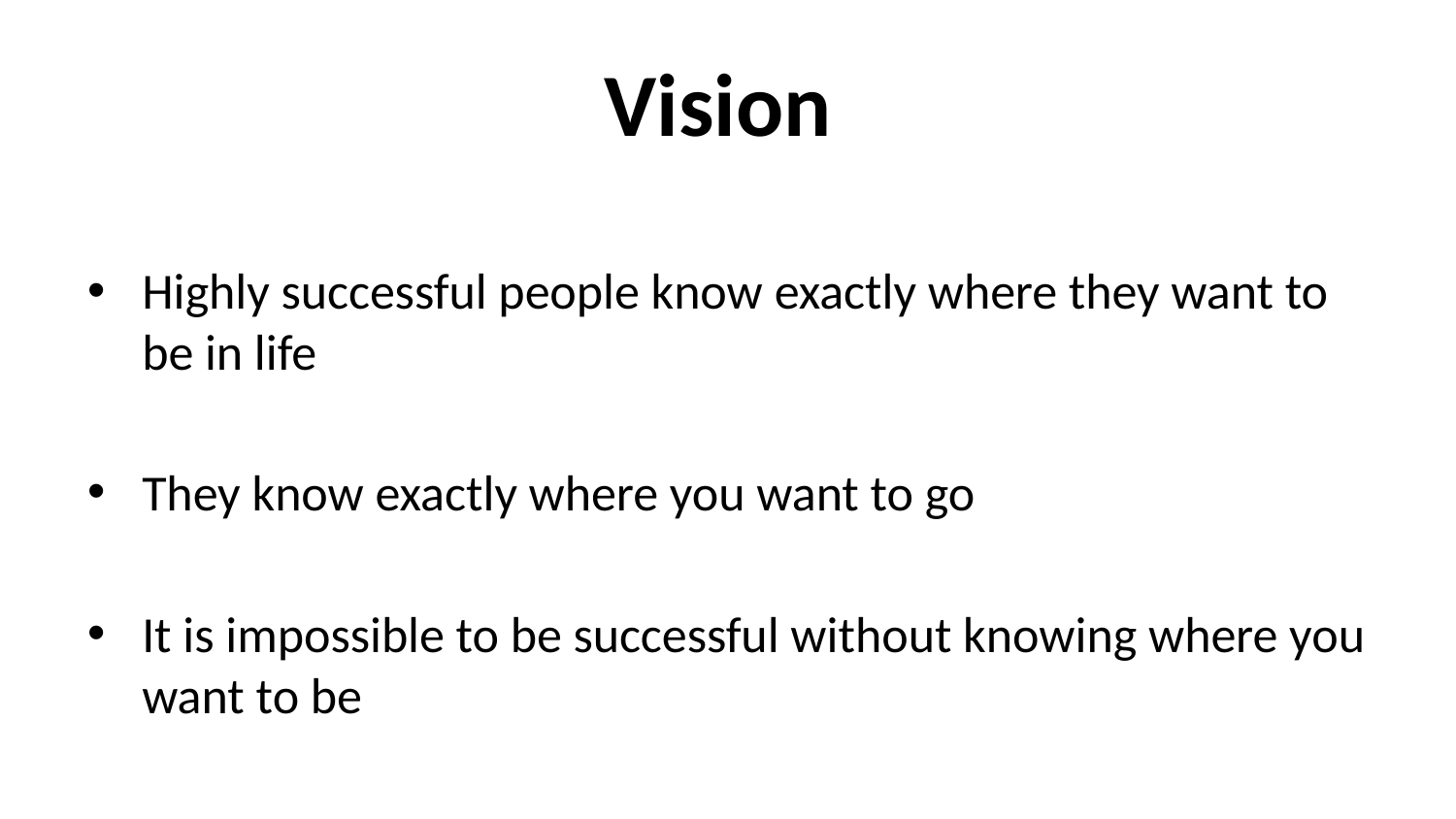

# Vision
Highly successful people know exactly where they want to be in life

They know exactly where you want to go

It is impossible to be successful without knowing where you want to be